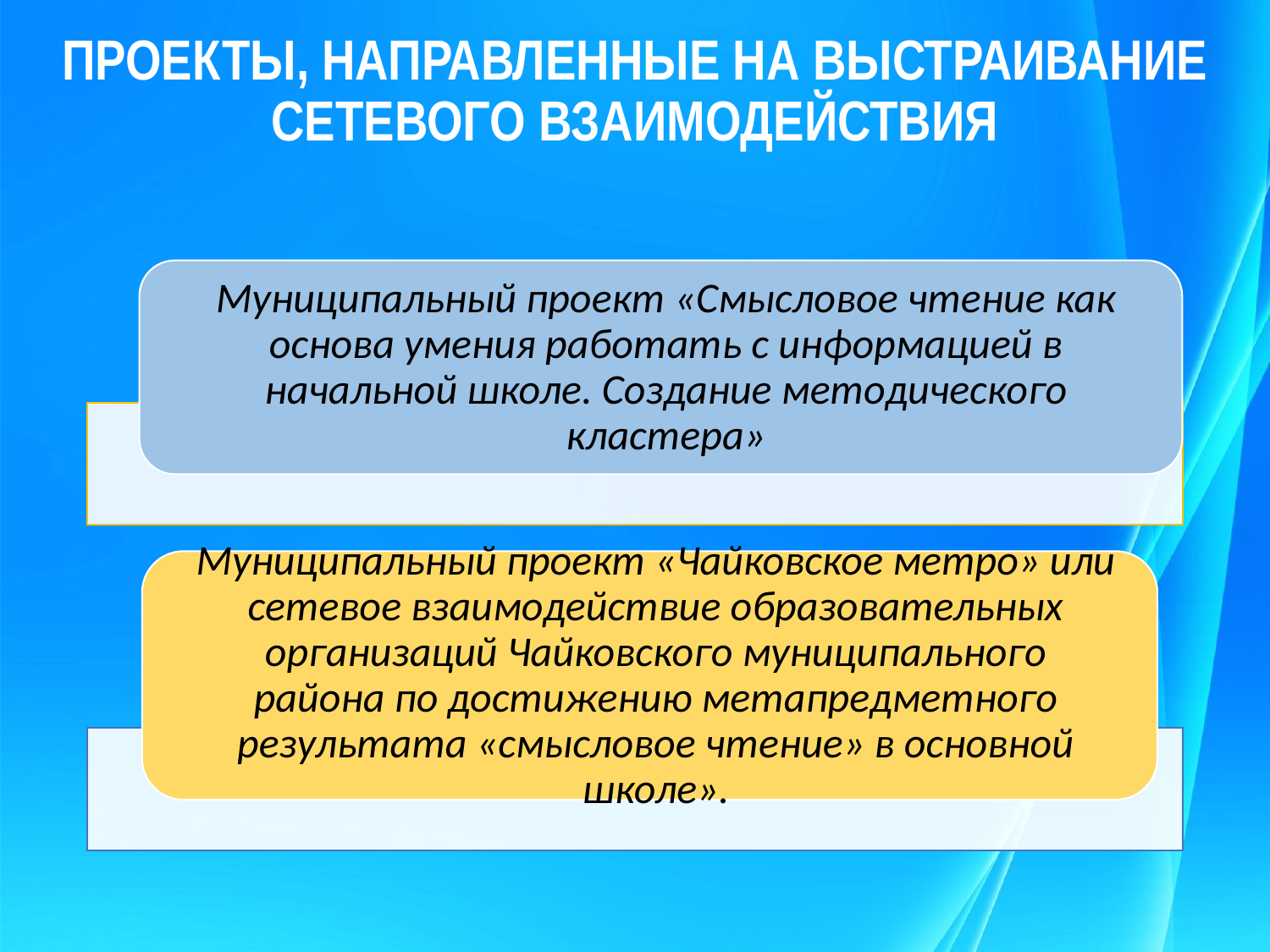

# ПРОЕКТЫ, НАПРАВЛЕННЫЕ НА ВЫСТРАИВАНИЕ СЕТЕВОГО ВЗАИМОДЕЙСТВИЯ
Муниципальный проект «Смысловое чтение как основа умения работать с информацией в начальной школе. Создание методического кластера»
Муниципальный проект «Чайковское метро» или сетевое взаимодействие образовательных организаций Чайковского муниципального района по достижению метапредметного результата «смысловое чтение» в основной школе».